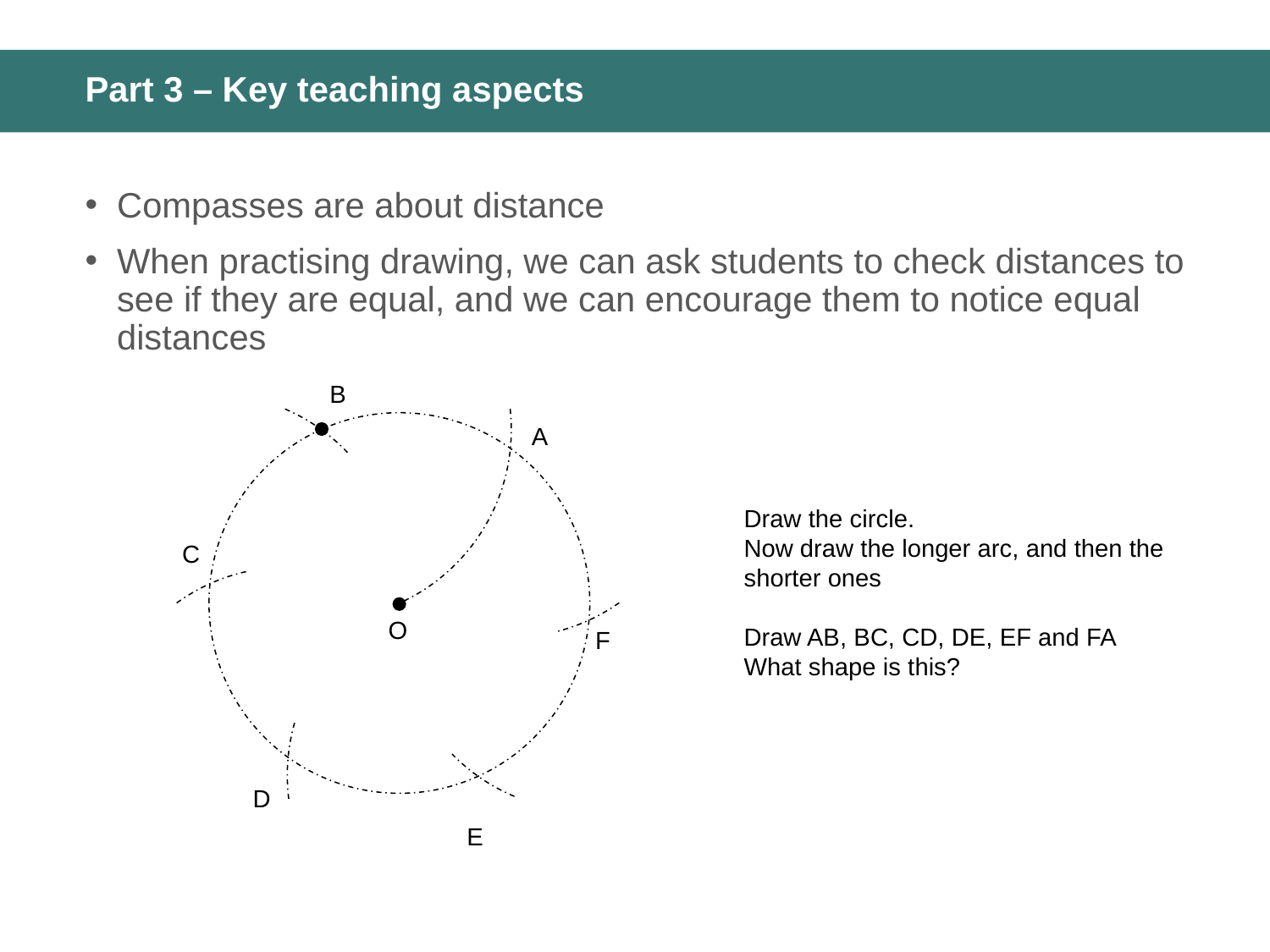

# Part 3 – Key teaching aspects
Compasses are about distance
When practising drawing, we can ask students to check distances to see if they are equal, and we can encourage them to notice equal distances

B

A

Draw the circle.
Now draw the longer arc, and then the shorter ones

Draw AB, BC, CD, DE, EF and FA
What shape is this?
C

O
F

D
E